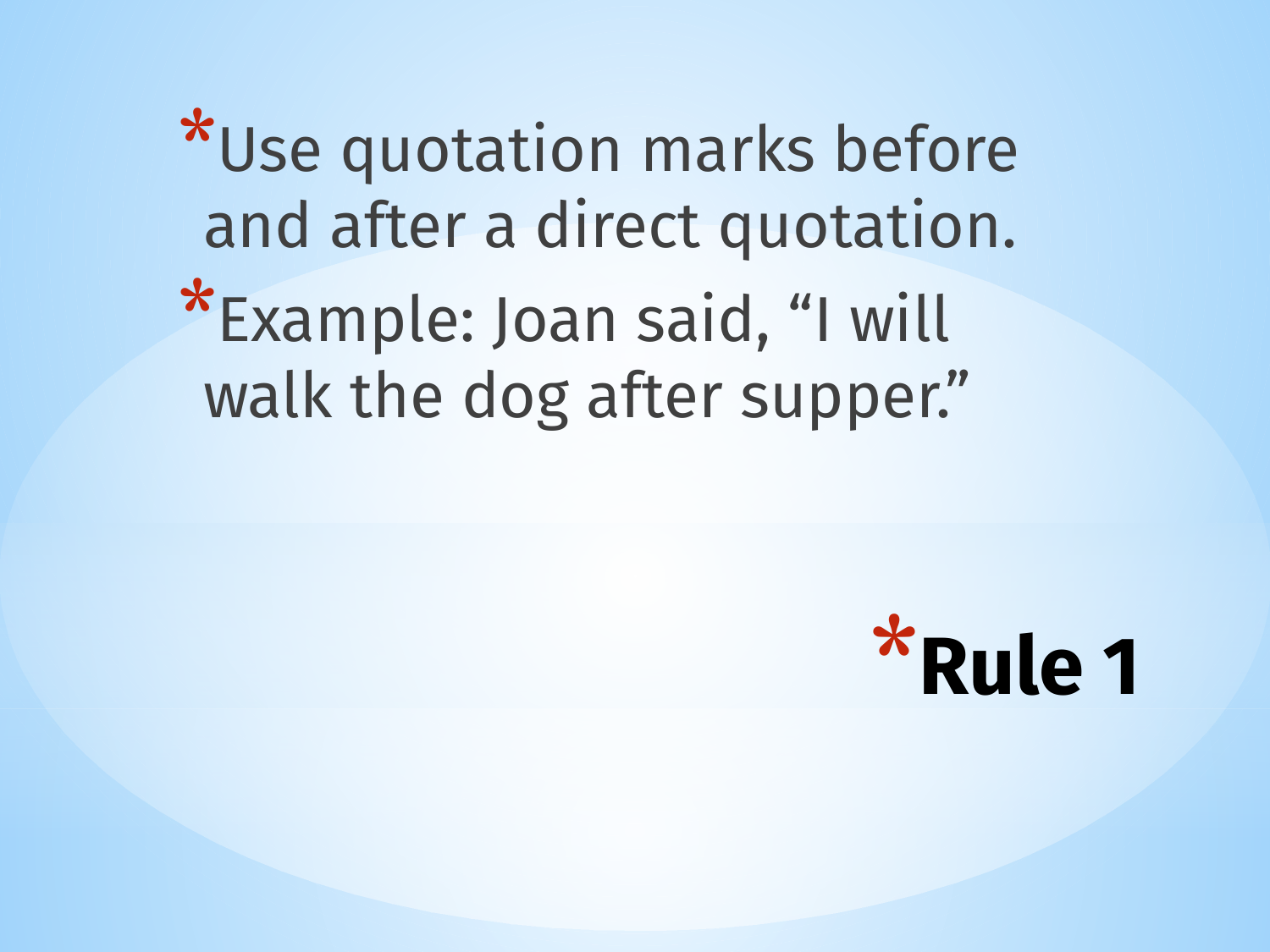

Use quotation marks before and after a direct quotation.
Example: Joan said, “I will walk the dog after supper.”
# Rule 1